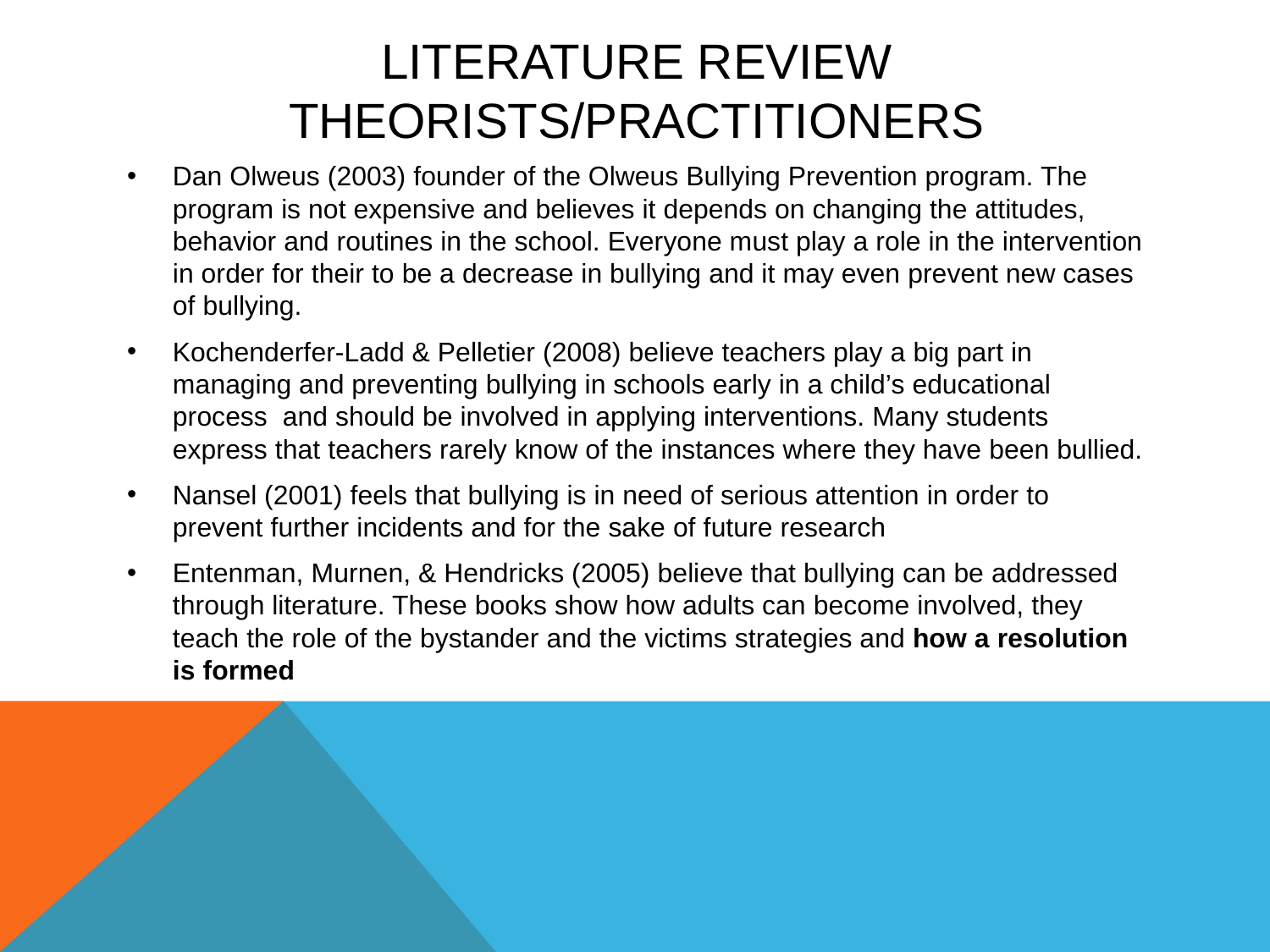

# Literature Review Theorists/Practitioners
Dan Olweus (2003) founder of the Olweus Bullying Prevention program. The program is not expensive and believes it depends on changing the attitudes, behavior and routines in the school. Everyone must play a role in the intervention in order for their to be a decrease in bullying and it may even prevent new cases of bullying.
Kochenderfer-Ladd & Pelletier (2008) believe teachers play a big part in managing and preventing bullying in schools early in a child’s educational process  and should be involved in applying interventions. Many students express that teachers rarely know of the instances where they have been bullied.
Nansel (2001) feels that bullying is in need of serious attention in order to prevent further incidents and for the sake of future research
Entenman, Murnen, & Hendricks (2005) believe that bullying can be addressed through literature. These books show how adults can become involved, they teach the role of the bystander and the victims strategies and how a resolution is formed